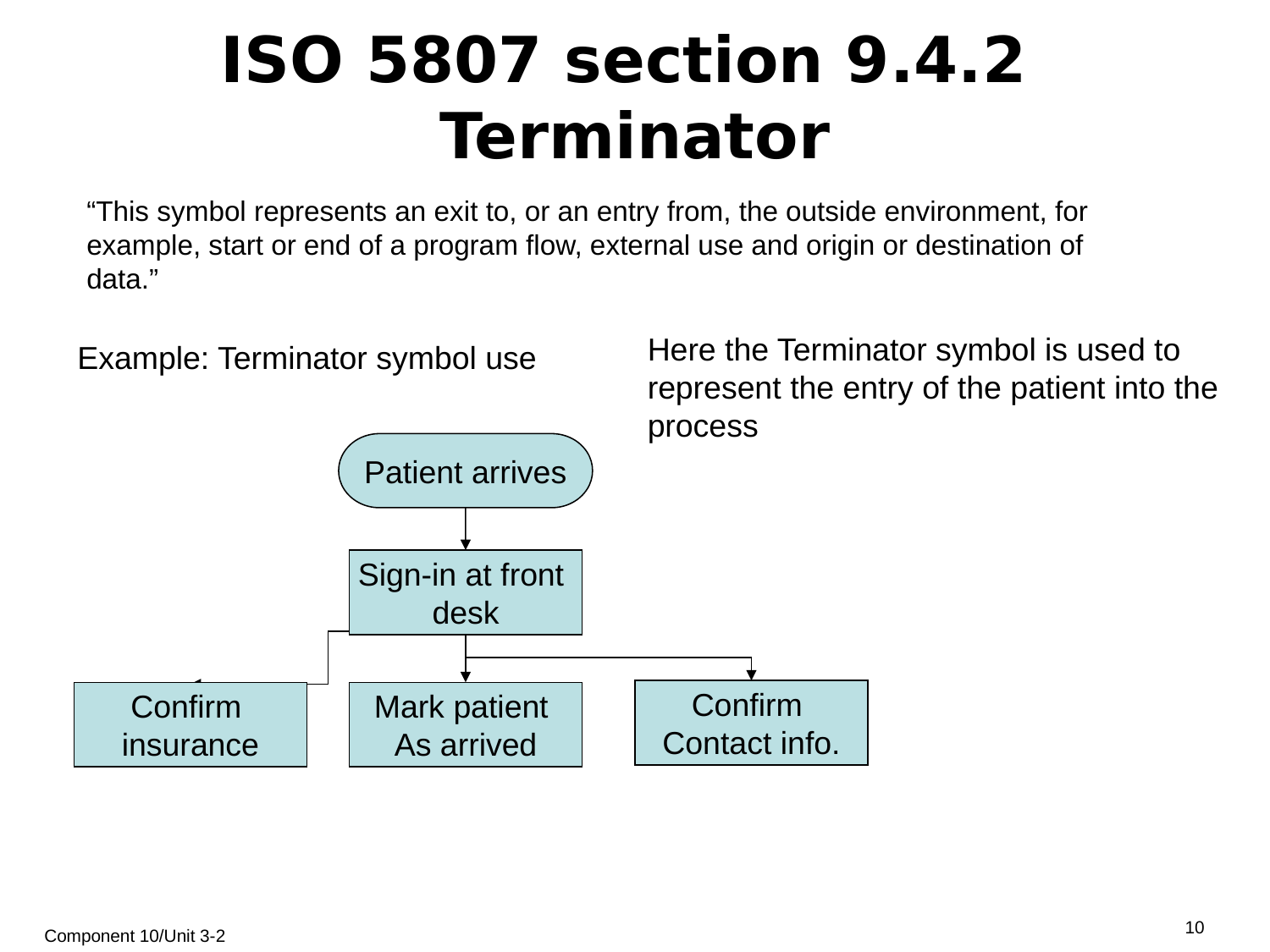

# ISO 5807 section 9.4.2 Terminator
“This symbol represents an exit to, or an entry from, the outside environment, for example, start or end of a program flow, external use and origin or destination of data.”
Here the Terminator symbol is used to represent the entry of the patient into the process
Example: Terminator symbol use
Patient arrives
Sign-in at front
desk
Confirm
Contact info.
Confirm
insurance
Mark patient
As arrived
10